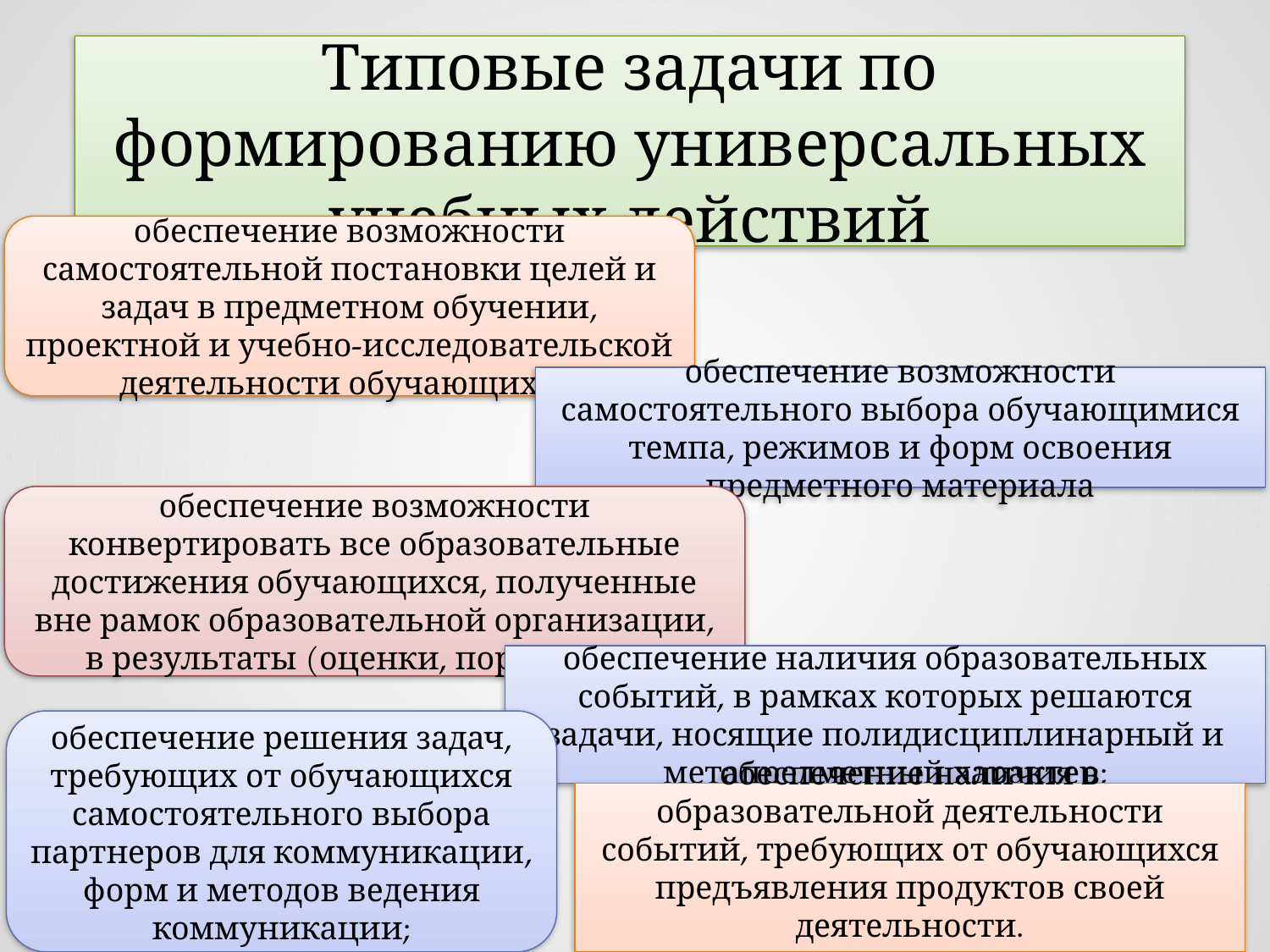

#
Типовые задачи по формированию универсальных учебных действий
обеспечение возможности самостоятельной постановки целей и задач в предметном обучении, проектной и учебно-исследовательской деятельности обучающихся;

обеспечение возможности самостоятельного выбора обучающимися темпа, режимов и форм освоения предметного материала
обеспечение возможности конвертировать все образовательные достижения обучающихся, полученные вне рамок образовательной организации, в результаты (оценки, портфолио..)
обеспечение наличия образовательных событий, в рамках которых решаются задачи, носящие полидисциплинарный и метапредметный характер;
обеспечение решения задач, требующих от обучающихся самостоятельного выбора партнеров для коммуникации, форм и методов ведения коммуникации;
обеспечение наличия в образовательной деятельности событий, требующих от обучающихся предъявления продуктов своей деятельности.